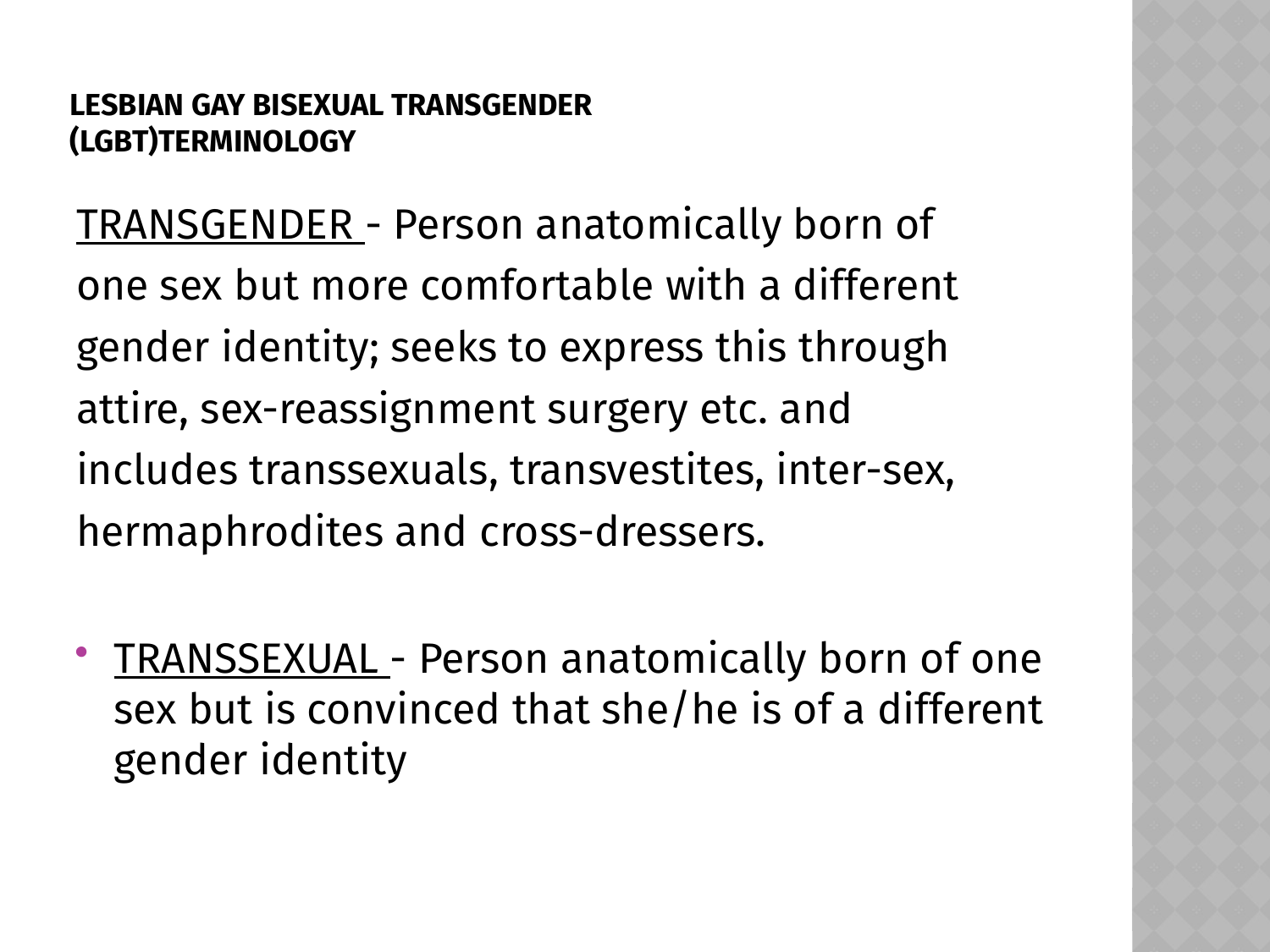

# Lesbian Gay Bisexual Transgender (LGBT)TERMINOLOGY
TRANSGENDER - Person anatomically born of
one sex but more comfortable with a different
gender identity; seeks to express this through
attire, sex-reassignment surgery etc. and
includes transsexuals, transvestites, inter-sex,
hermaphrodites and cross-dressers.

TRANSSEXUAL - Person anatomically born of one sex but is convinced that she/he is of a different gender identity